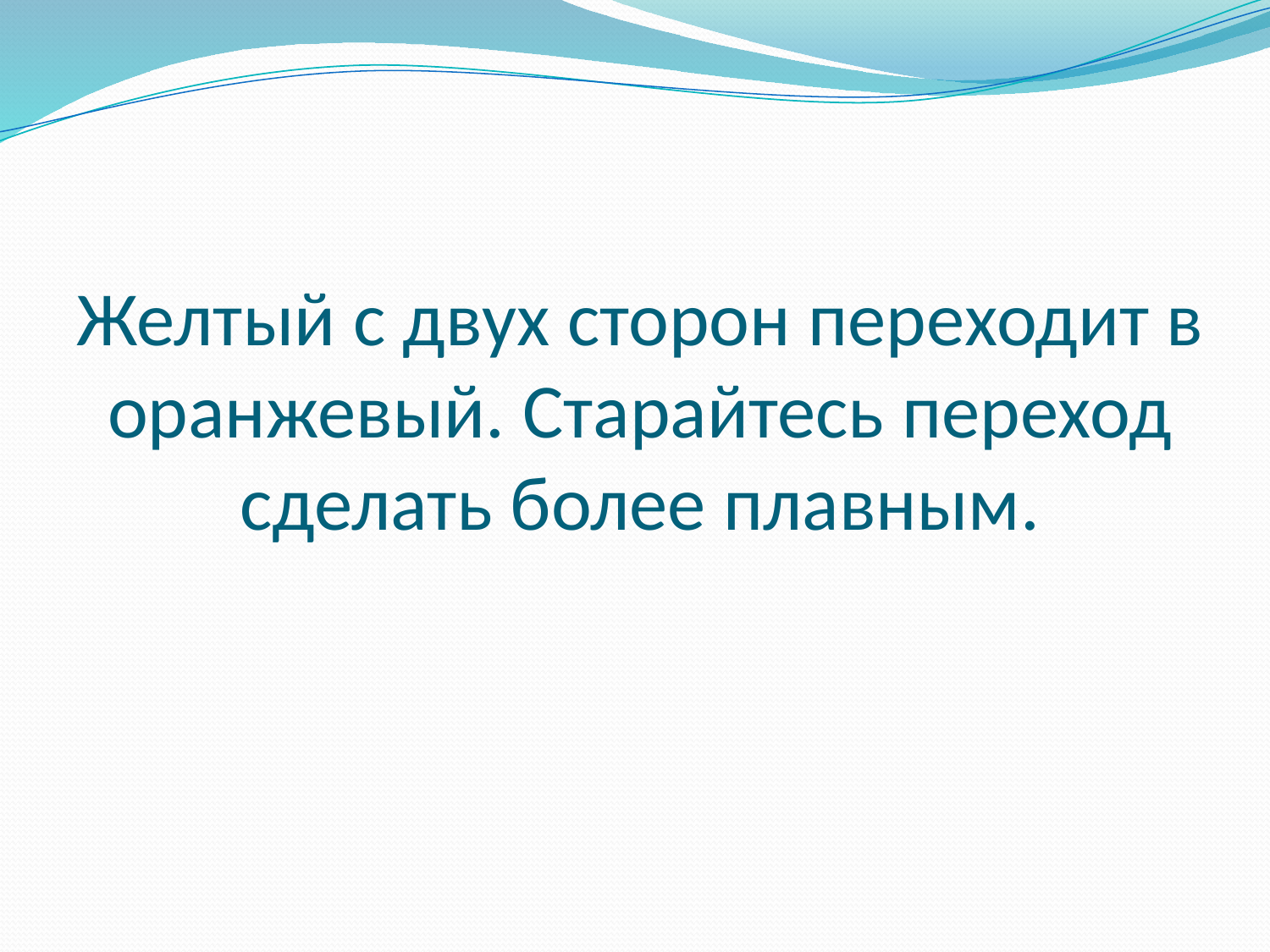

# Желтый с двух сторон переходит в оранжевый. Старайтесь переход сделать более плавным.